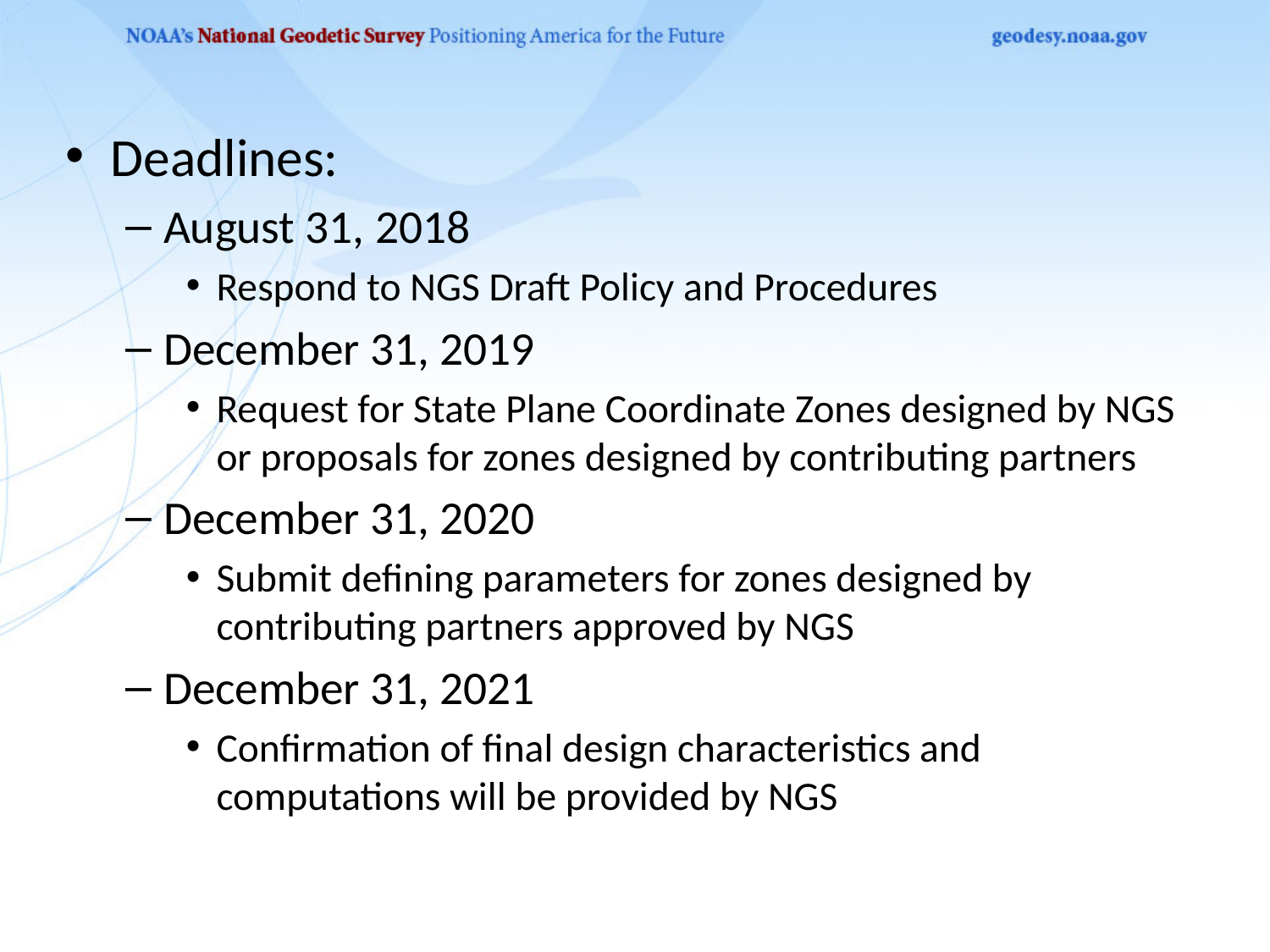

Deadlines:
August 31, 2018
Respond to NGS Draft Policy and Procedures
December 31, 2019
Request for State Plane Coordinate Zones designed by NGS or proposals for zones designed by contributing partners
December 31, 2020
Submit defining parameters for zones designed by contributing partners approved by NGS
December 31, 2021
Confirmation of final design characteristics and computations will be provided by NGS